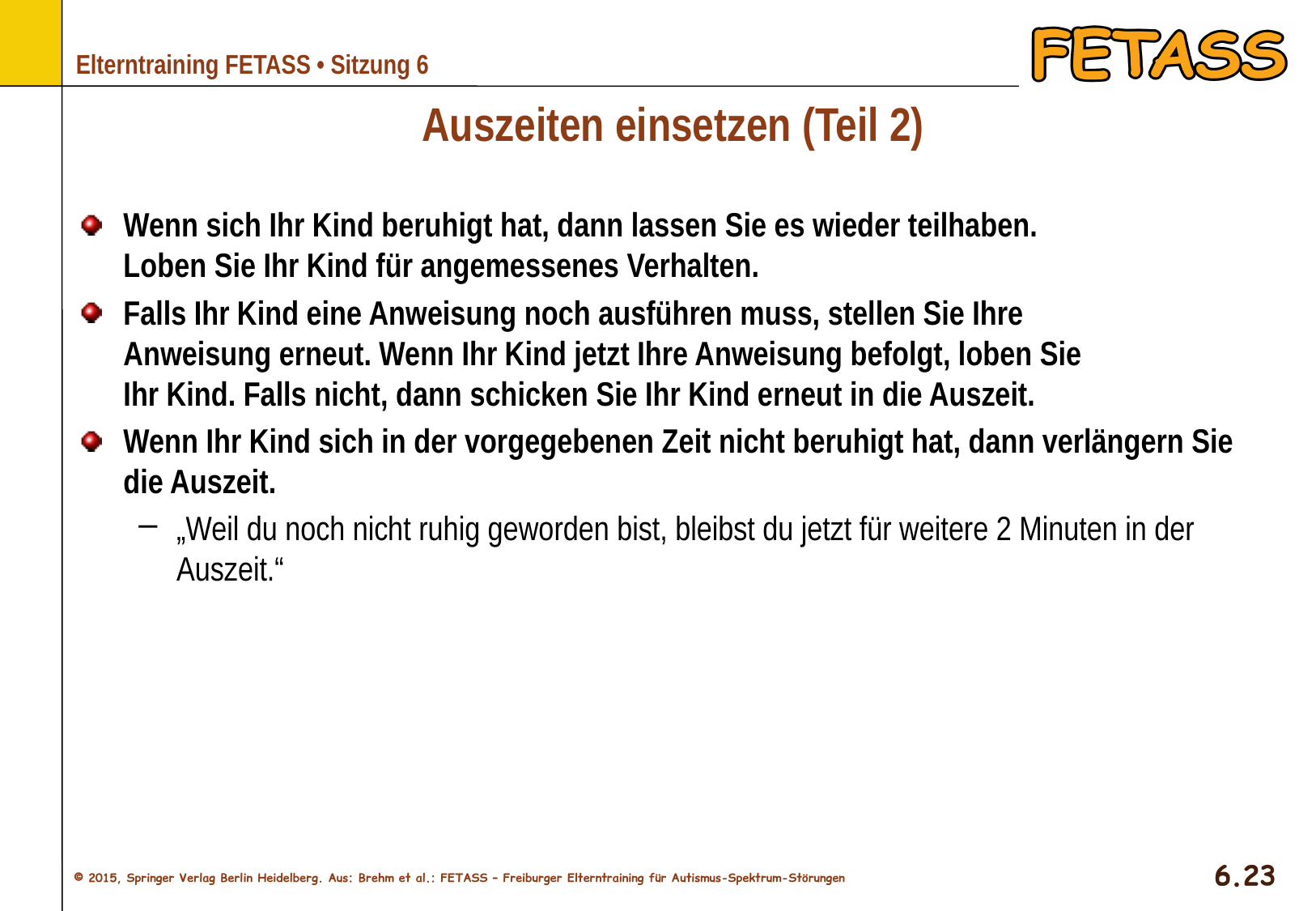

# Auszeiten einsetzen (Teil 2)
Wenn sich Ihr Kind beruhigt hat, dann lassen Sie es wieder teilhaben.
Loben Sie Ihr Kind für angemessenes Verhalten.
Falls Ihr Kind eine Anweisung noch ausführen muss, stellen Sie Ihre
Anweisung erneut. Wenn Ihr Kind jetzt Ihre Anweisung befolgt, loben Sie
Ihr Kind. Falls nicht, dann schicken Sie Ihr Kind erneut in die Auszeit.
Wenn Ihr Kind sich in der vorgegebenen Zeit nicht beruhigt hat, dann verlängern Sie die Auszeit.
„Weil du noch nicht ruhig geworden bist, bleibst du jetzt für weitere 2 Minuten in der Auszeit.“

6.23